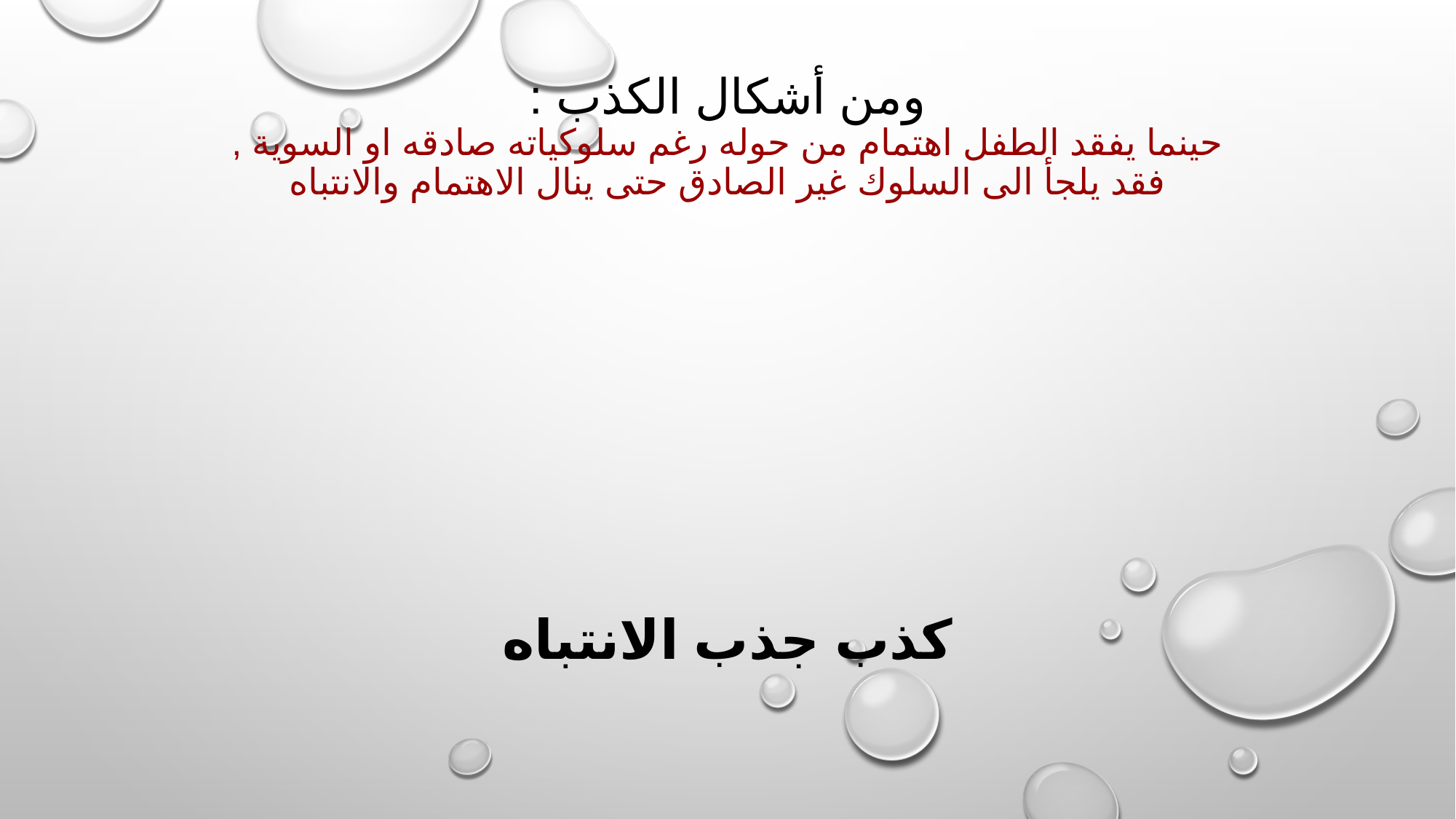

# ومن أشكال الكذب : حينما يفقد الطفل اهتمام من حوله رغم سلوكياته صادقه او السوية , فقد يلجأ الى السلوك غير الصادق حتى ينال الاهتمام والانتباه
كذب جذب الانتباه